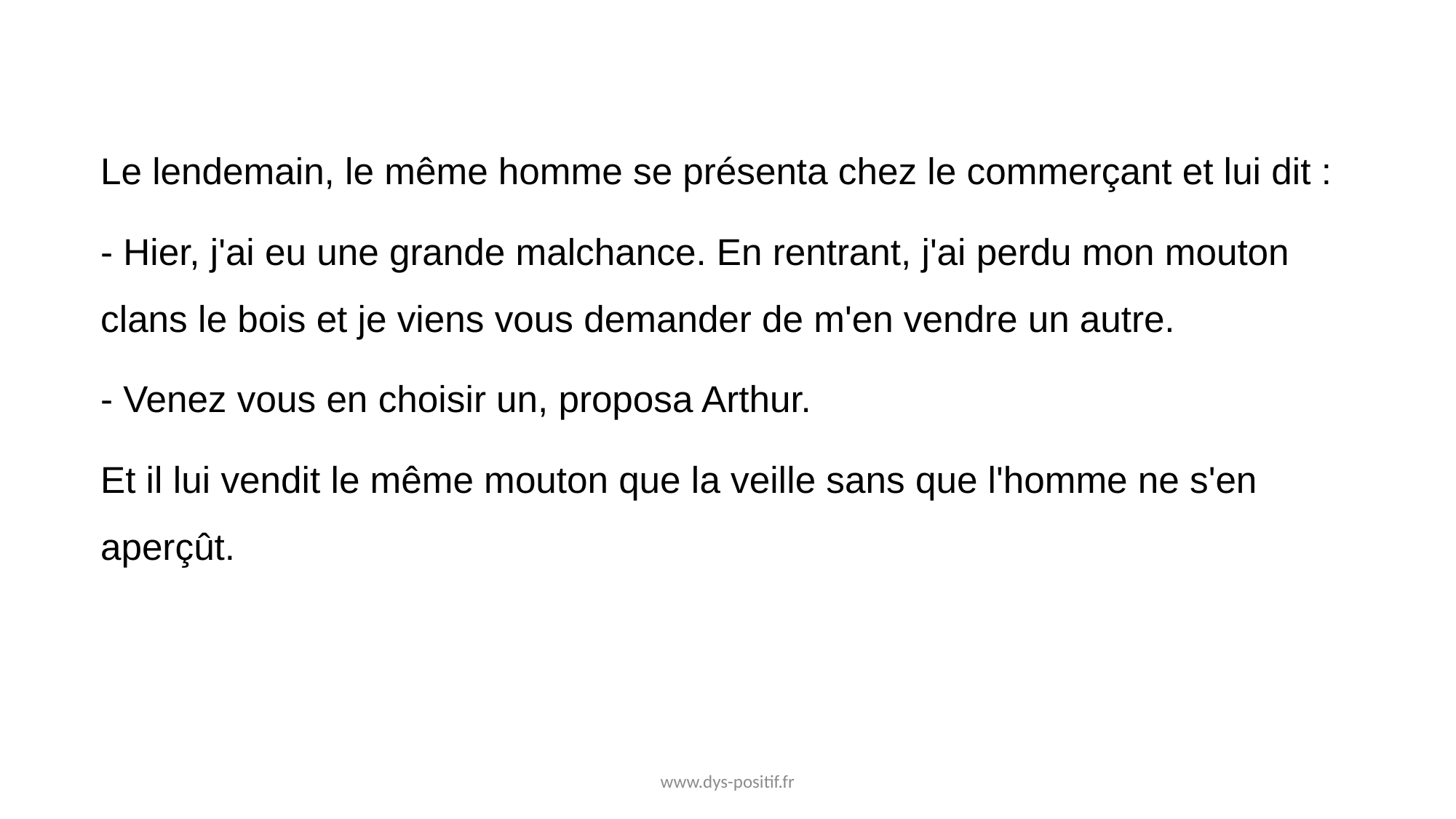

Le lendemain, le même homme se présenta chez le commerçant et lui dit :
- Hier, j'ai eu une grande malchance. En rentrant, j'ai perdu mon mouton clans le bois et je viens vous demander de m'en vendre un autre.
- Venez vous en choisir un, proposa Arthur.
Et il lui vendit le même mouton que la veille sans que l'homme ne s'en aperçût.
www.dys-positif.fr